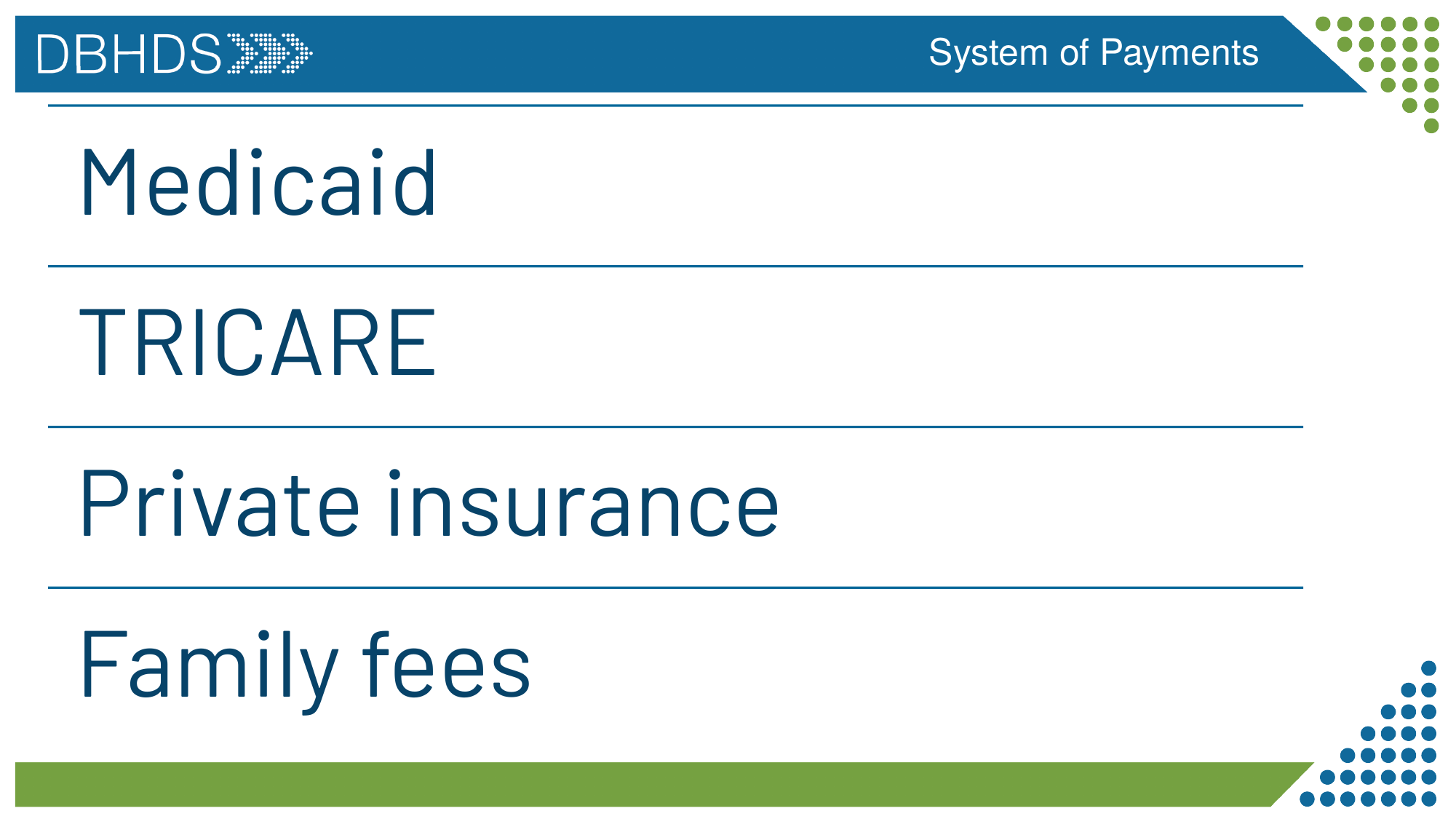

# System of Payments
Medicaid
TRICARE
Private insurance
Family fees